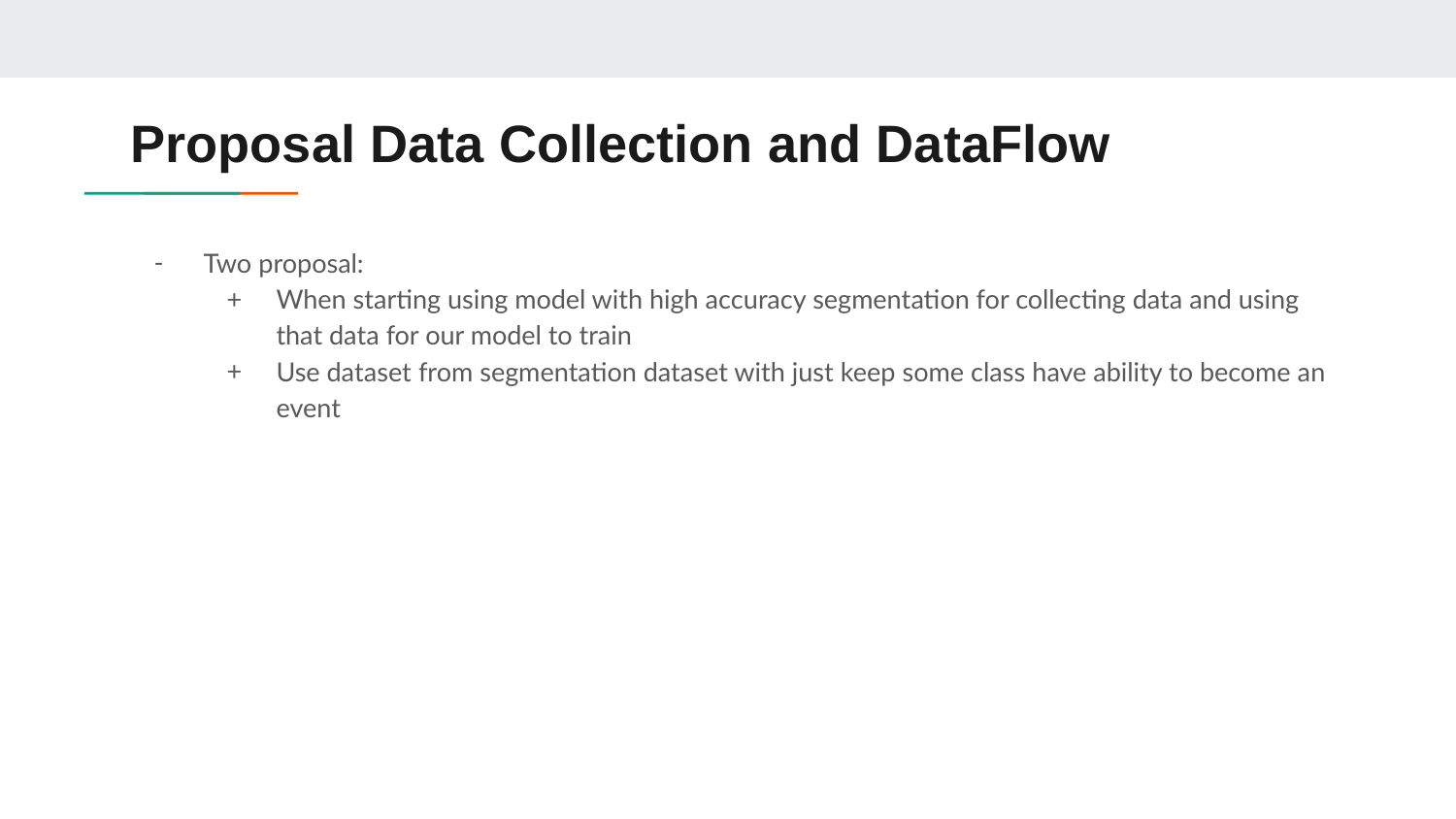

# Proposal Data Collection and DataFlow
Two proposal:
When starting using model with high accuracy segmentation for collecting data and using that data for our model to train
Use dataset from segmentation dataset with just keep some class have ability to become an event